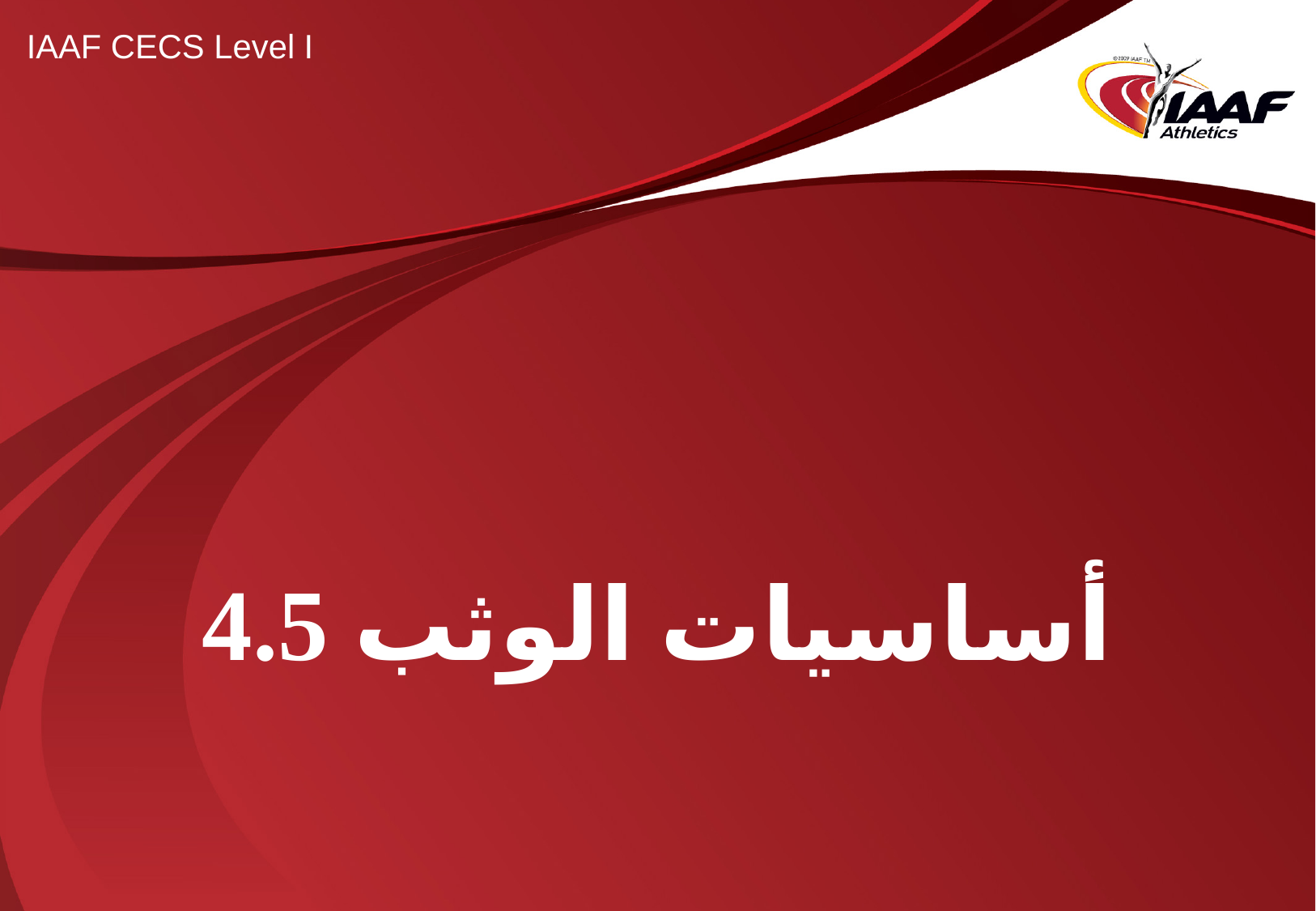

IAAF CECS Level I
# 4.5 أساسيات الوثب